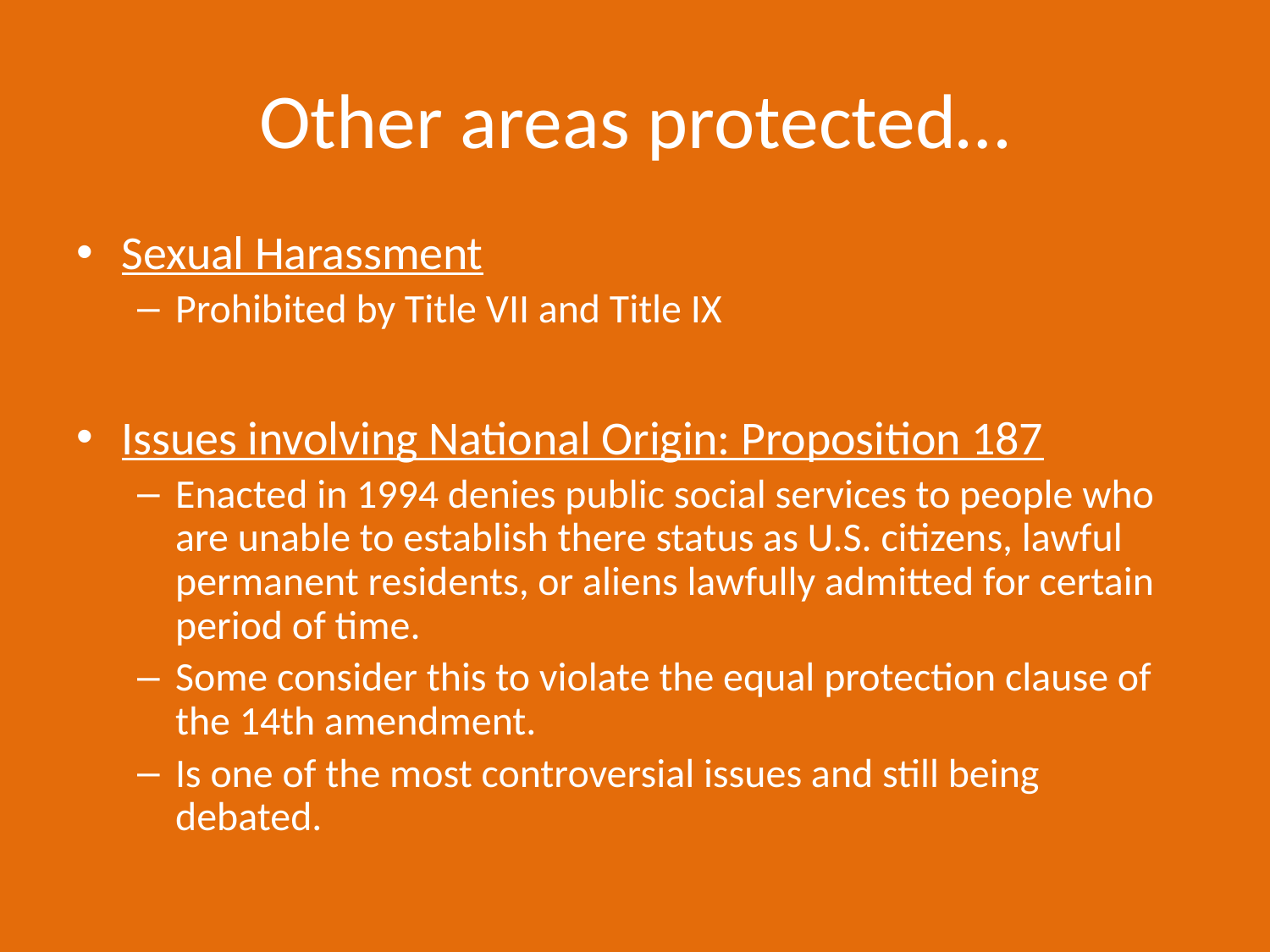

# Other areas protected…
Sexual Harassment
Prohibited by Title VII and Title IX

Issues involving National Origin: Proposition 187
Enacted in 1994 denies public social services to people who are unable to establish there status as U.S. citizens, lawful permanent residents, or aliens lawfully admitted for certain period of time.
Some consider this to violate the equal protection clause of the 14th amendment.
Is one of the most controversial issues and still being debated.